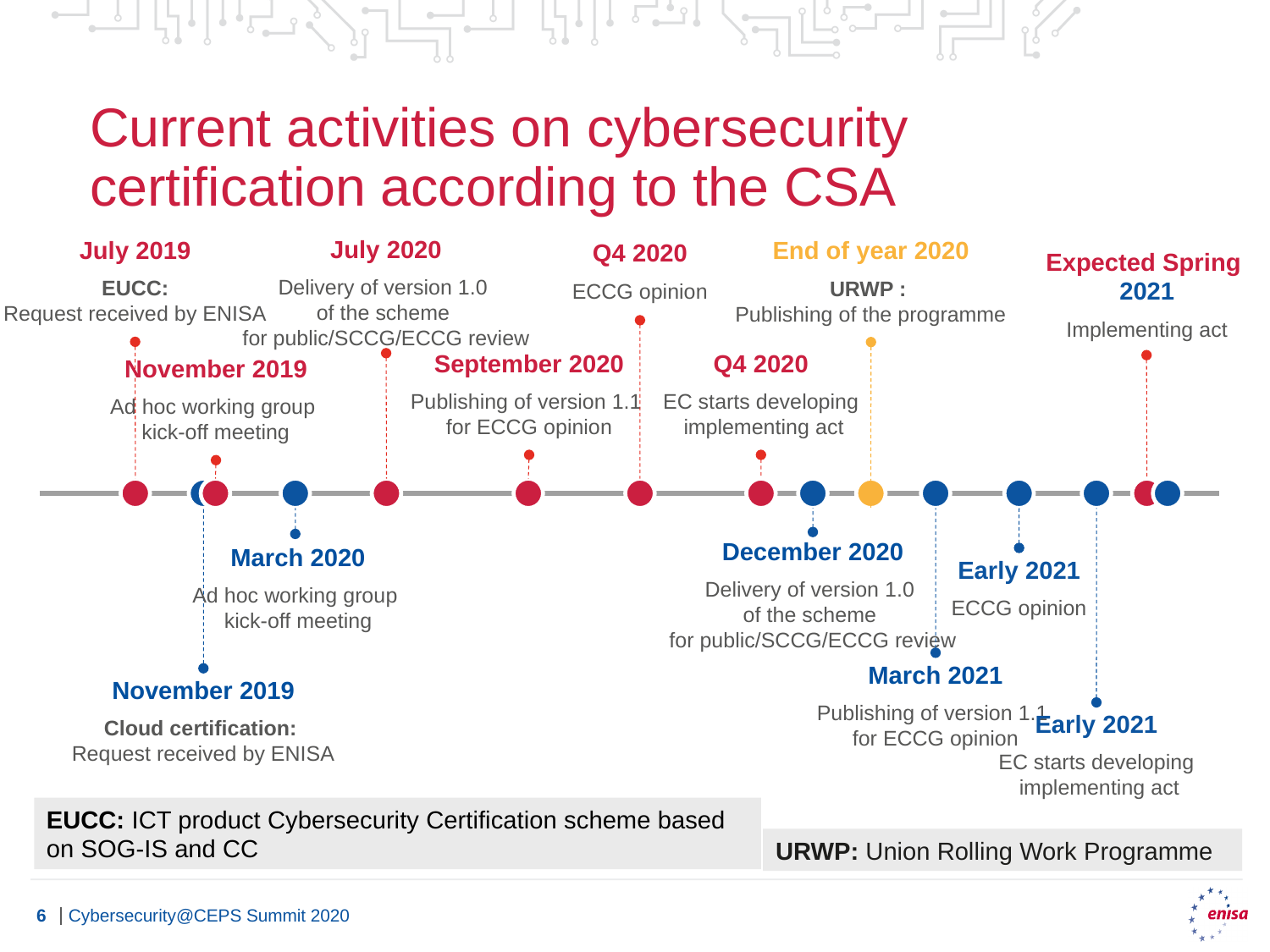

# Current activities on cybersecurity certification according to the CSA
July 2019
 EUCC:
Request received by ENISA
End of year 2020
URWP :
Publishing of the programme
July 2020
Delivery of version 1.0
of the scheme
for public/SCCG/ECCG review
Q4 2020
ECCG opinion
Expected Spring
2021
Implementing act
and comitology
Expected Spring
2021
Implementing act
September 2020
Publishing of version 1.1
for ECCG opinion
November 2019
Ad hoc working group
kick-off meeting
Q4 2020
EC starts developing
 implementing act

December 2020
Delivery of version 1.0
of the scheme
for public/SCCG/ECCG review
March 2020
Ad hoc working group
kick-off meeting
Early 2021
ECCG opinion
March 2021
Publishing of version 1.1
for ECCG opinion
November 2019
Cloud certification:
Request received by ENISA
Early 2021
EC starts developing
 implementing act
EUCC: ICT product Cybersecurity Certification scheme based on SOG-IS and CC
URWP: Union Rolling Work Programme
Cybersecurity@CEPS Summit 2020